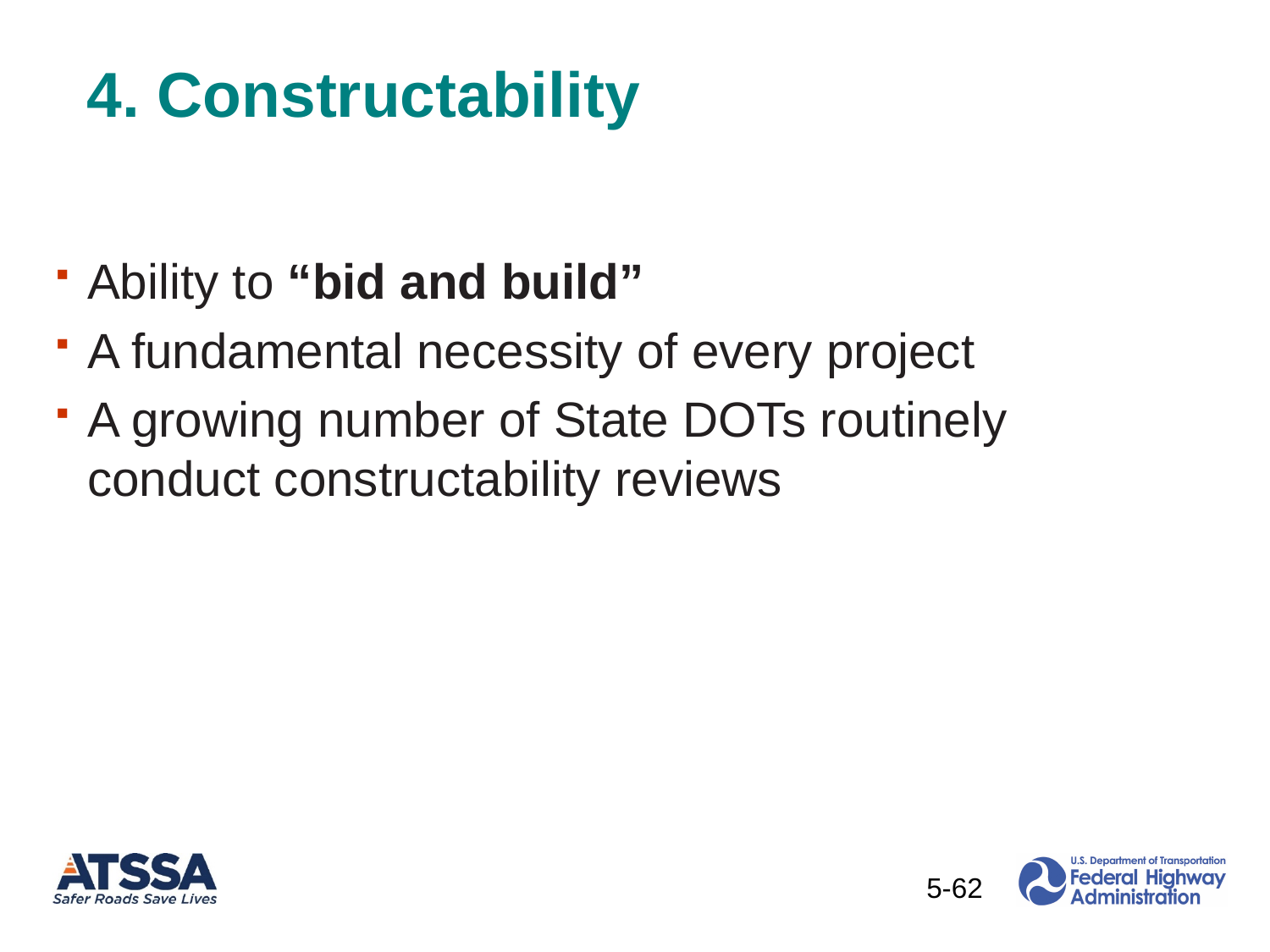

# 4. Constructability
Ability to “bid and build”
A fundamental necessity of every project
A growing number of State DOTs routinely conduct constructability reviews